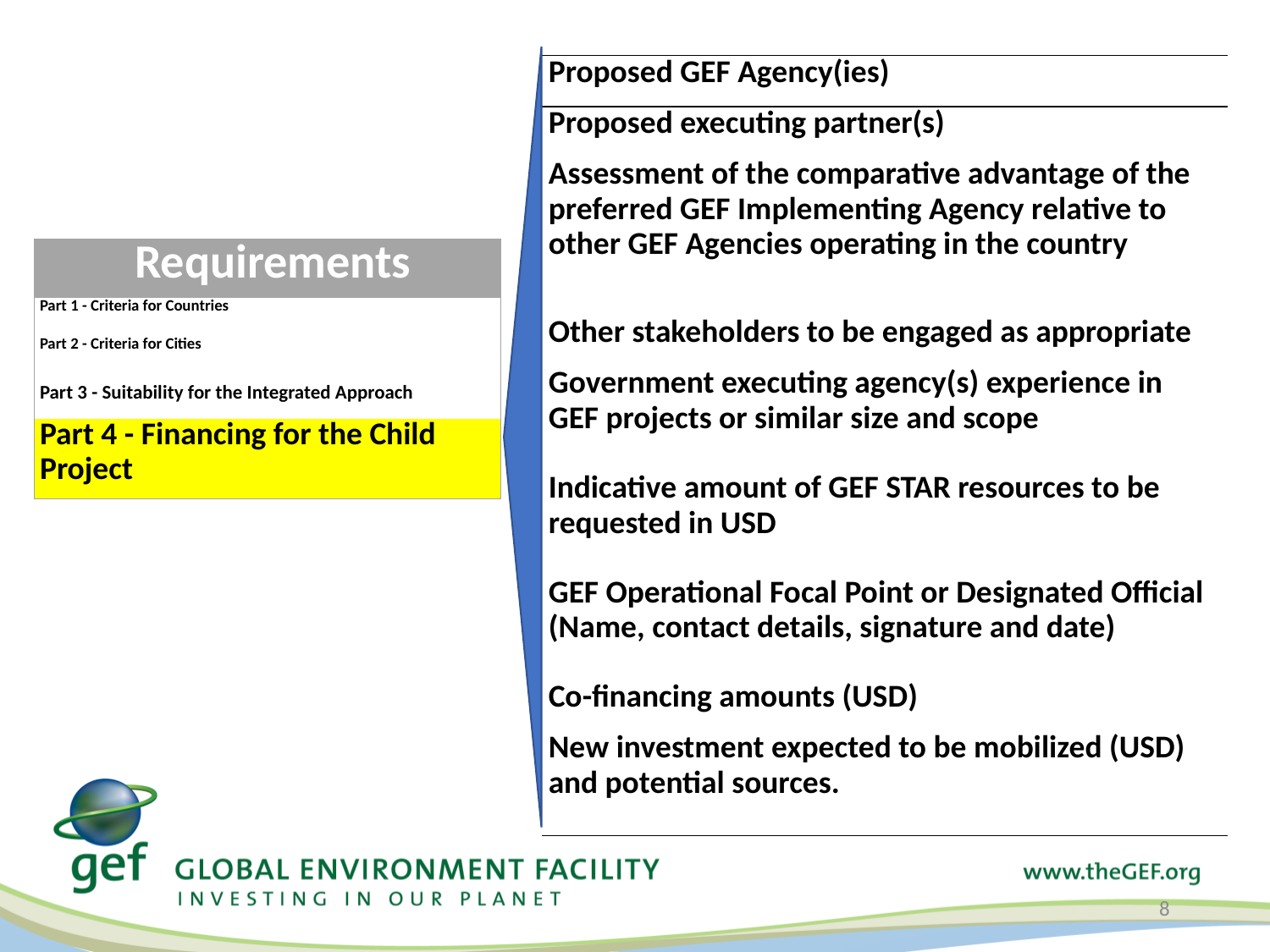

| Proposed GEF Agency(ies) |
| --- |
| Proposed executing partner(s) |
| Assessment of the comparative advantage of the preferred GEF Implementing Agency relative to other GEF Agencies operating in the country |
| Other stakeholders to be engaged as appropriate |
| Government executing agency(s) experience in GEF projects or similar size and scope |
| Indicative amount of GEF STAR resources to be requested in USD |
| GEF Operational Focal Point or Designated Official (Name, contact details, signature and date) |
| Co-financing amounts (USD) |
| New investment expected to be mobilized (USD) and potential sources. |
| Requirements |
| --- |
| Part 1 - Criteria for Countries |
| Part 2 - Criteria for Cities |
| Part 3 - Suitability for the Integrated Approach |
| Part 4 - Financing for the Child Project |

8